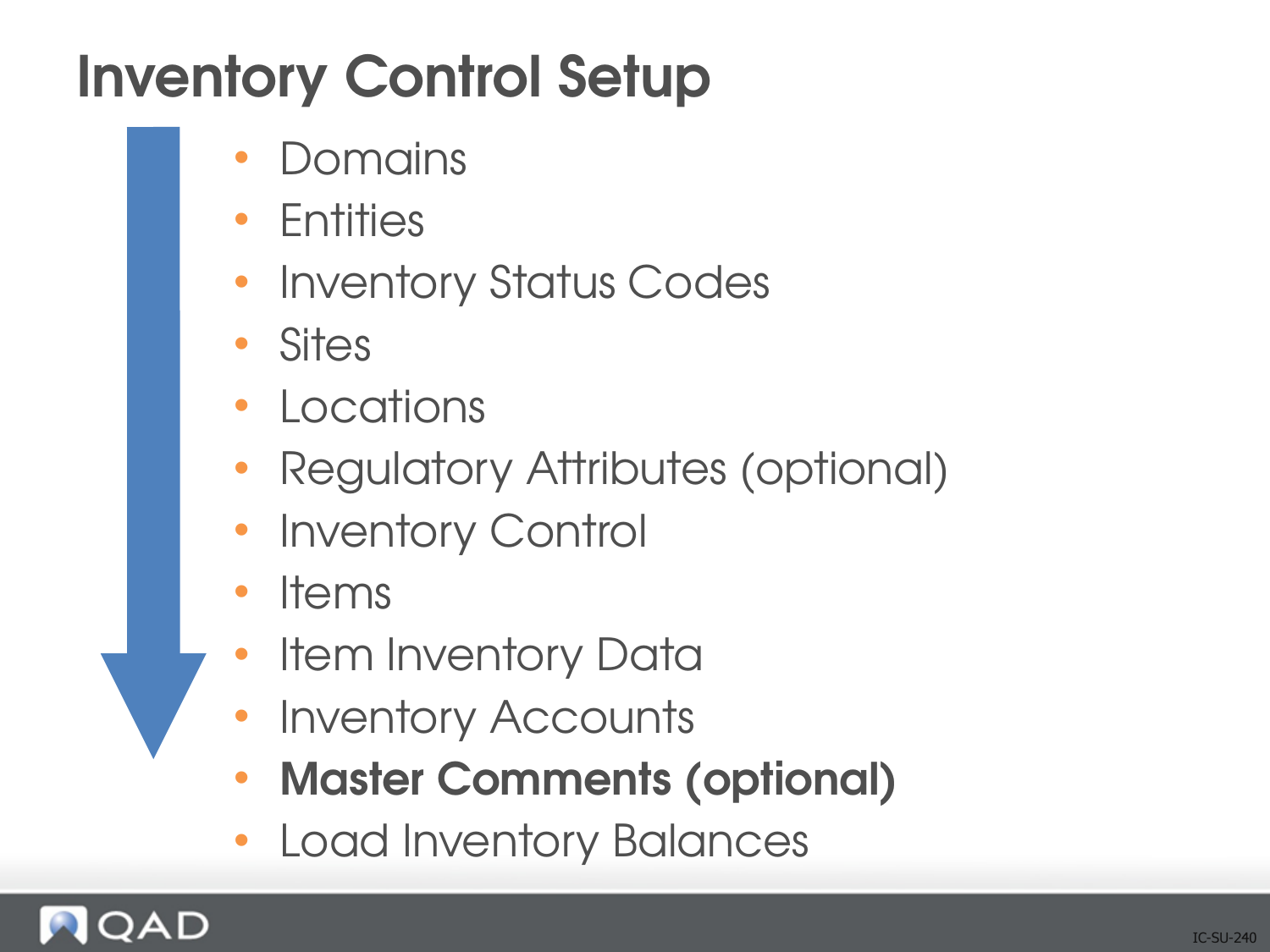

# Inventory Control Setup
Domains
Entities
Inventory Status Codes
Sites
Locations
Regulatory Attributes (optional)
Inventory Control
Items
Item Inventory Data
Inventory Accounts
Master Comments (optional)
Load Inventory Balances

IC-SU-240